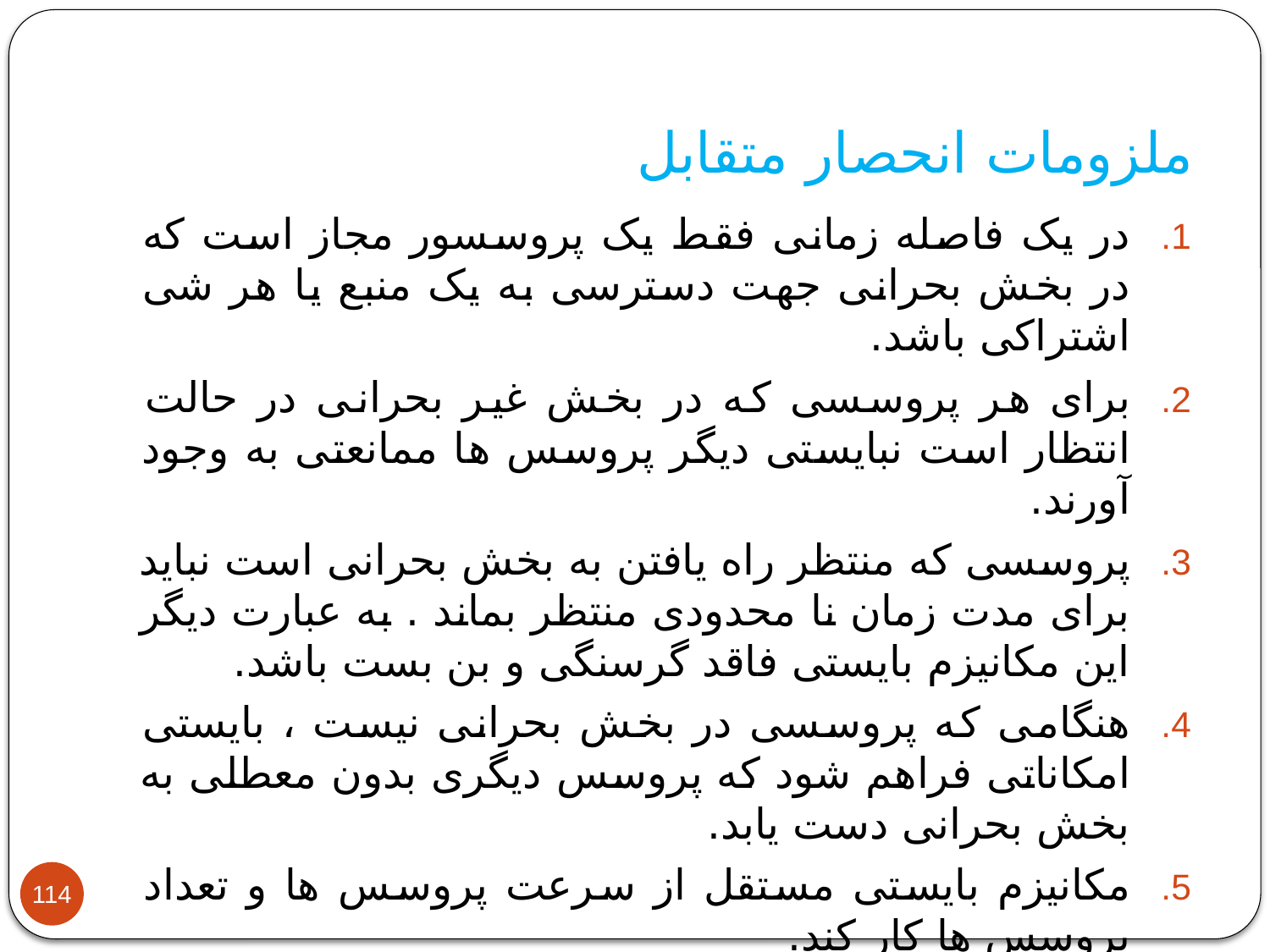

# ملزومات انحصار متقابل
در یک فاصله زمانی فقط یک پروسسور مجاز است که در بخش بحرانی جهت دسترسی به یک منبع یا هر شی اشتراکی باشد.
برای هر پروسسی که در بخش غیر بحرانی در حالت انتظار است نبایستی دیگر پروسس ها ممانعتی به وجود آورند.
پروسسی که منتظر راه یافتن به بخش بحرانی است نباید برای مدت زمان نا محدودی منتظر بماند . به عبارت دیگر این مکانیزم بایستی فاقد گرسنگی و بن بست باشد.
هنگامی که پروسسی در بخش بحرانی نیست ، بایستی امکاناتی فراهم شود که پروسس دیگری بدون معطلی به بخش بحرانی دست یابد.
مکانیزم بایستی مستقل از سرعت پروسس ها و تعداد پروسس ها کار کند.
یک پروسس مجاز است که برای مدت زمان محدودی در بخش بحرانی بماند
114